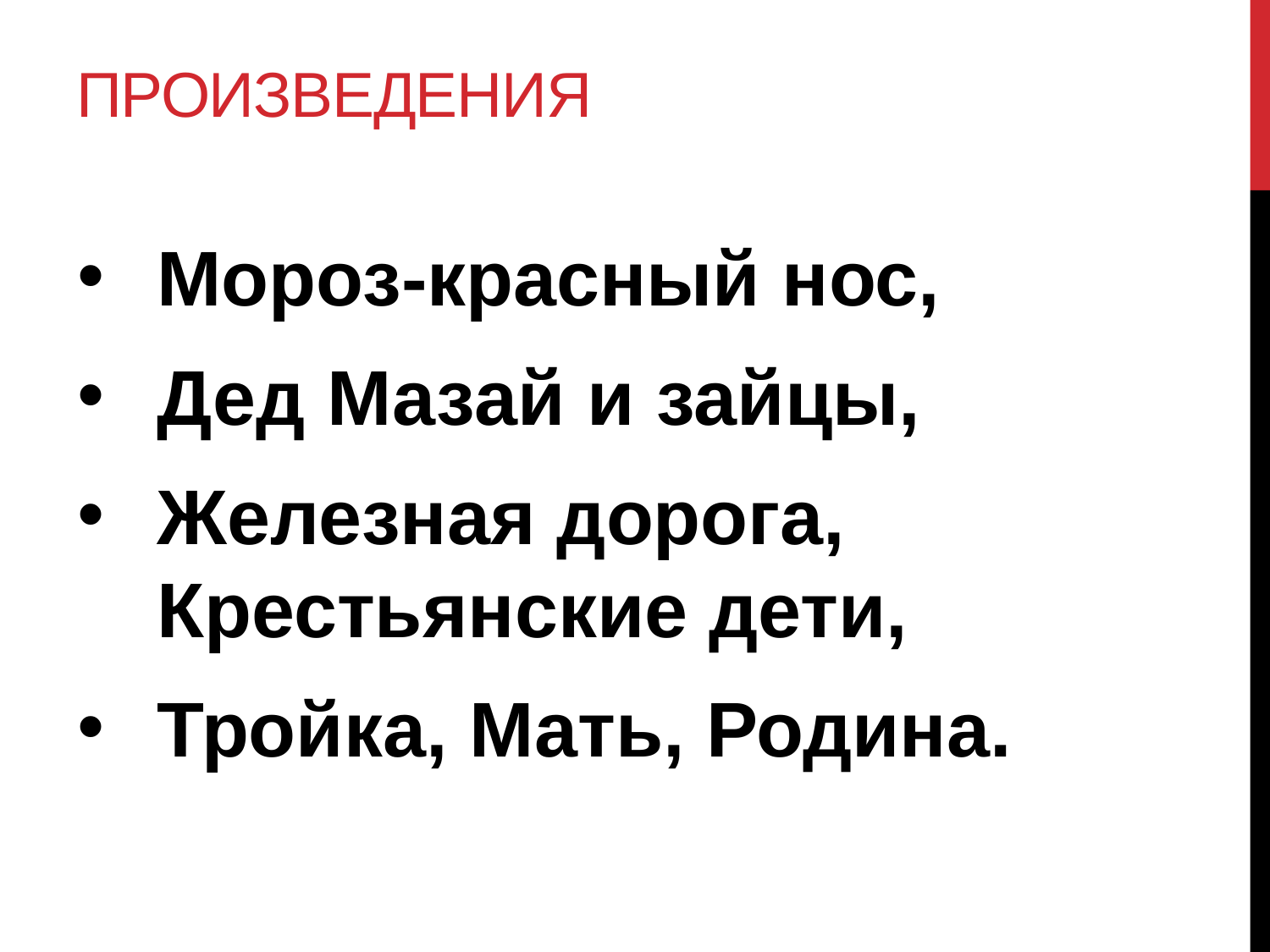

# Произведения
Мороз-красный нос,
Дед Мазай и зайцы,
Железная дорога,
Крестьянские дети,
Тройка, Мать, Родина.